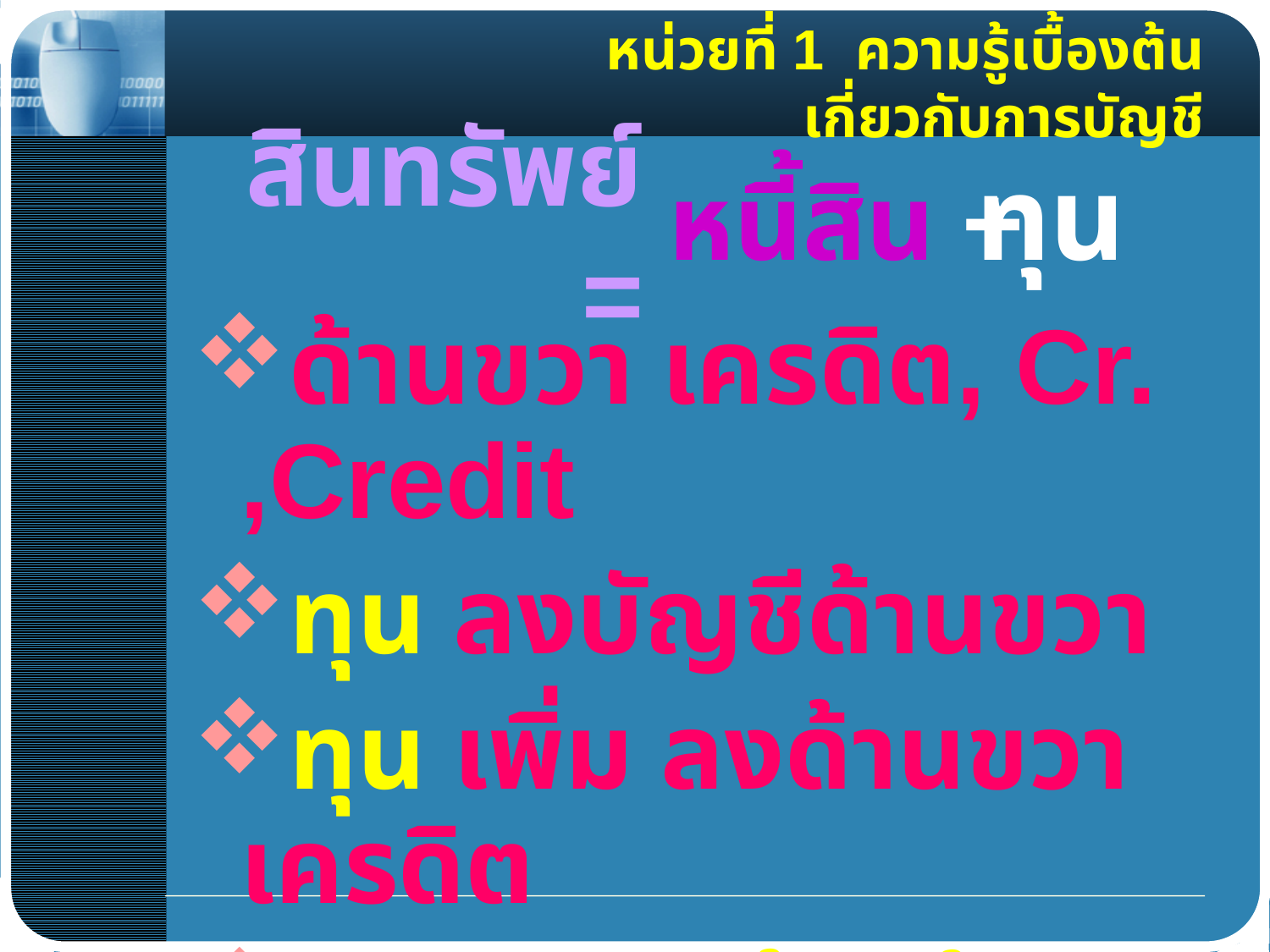

หน่วยที่ 1  ความรู้เบื้องต้นเกี่ยวกับการบัญชี
ทุน
หนี้สิน +
# สินทรัพย์ =
ด้านขวา เครดิต, Cr. ,Credit
ทุน ลงบัญชีด้านขวา
ทุน เพิ่ม ลงด้านขวาเครดิต
ทุน ลด ลงด้านซ้ายเดบิต